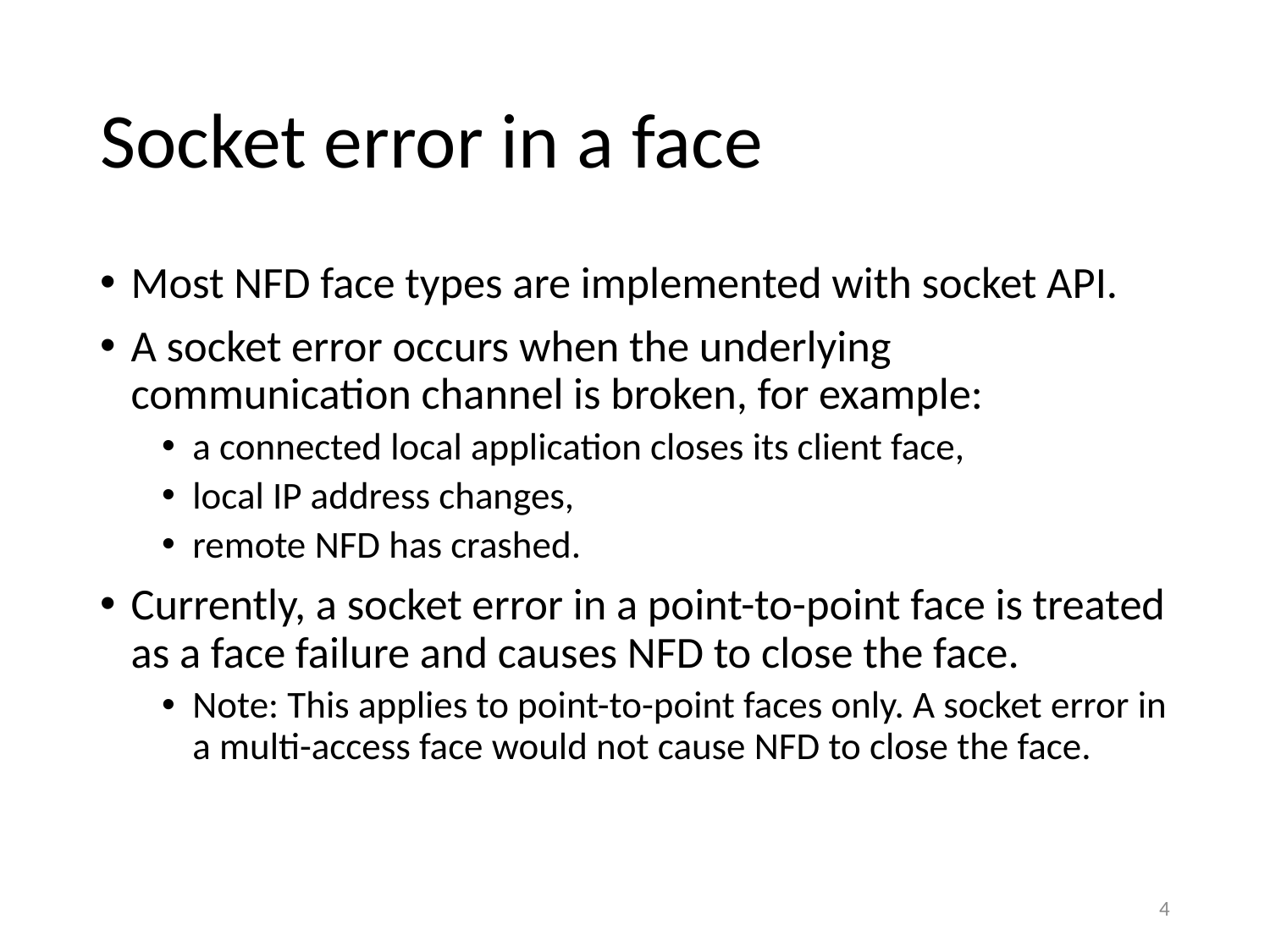

# Socket error in a face
Most NFD face types are implemented with socket API.
A socket error occurs when the underlying communication channel is broken, for example:
a connected local application closes its client face,
local IP address changes,
remote NFD has crashed.
Currently, a socket error in a point-to-point face is treated as a face failure and causes NFD to close the face.
Note: This applies to point-to-point faces only. A socket error in a multi-access face would not cause NFD to close the face.
4